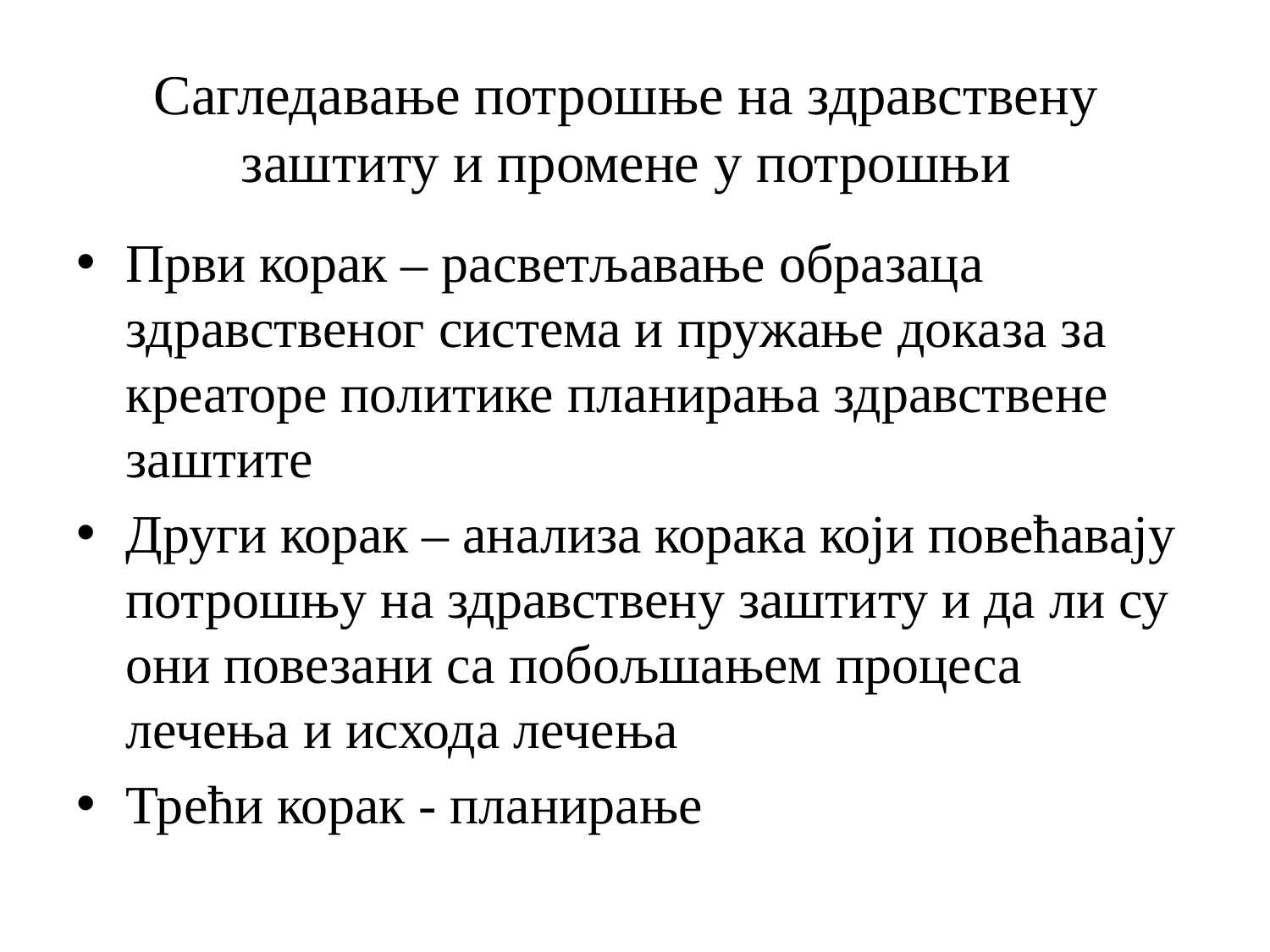

# Сагледавање потрошње на здравствену заштиту и промене у потрошњи
Први корак – расветљавање образаца здравственог система и пружање доказа за креаторе политике планирања здравствене заштите
Други корак – анализа корака који повећавају потрошњу на здравствену заштиту и да ли су они повезани са побољшањем процеса лечења и исхода лечења
Трећи корак - планирање